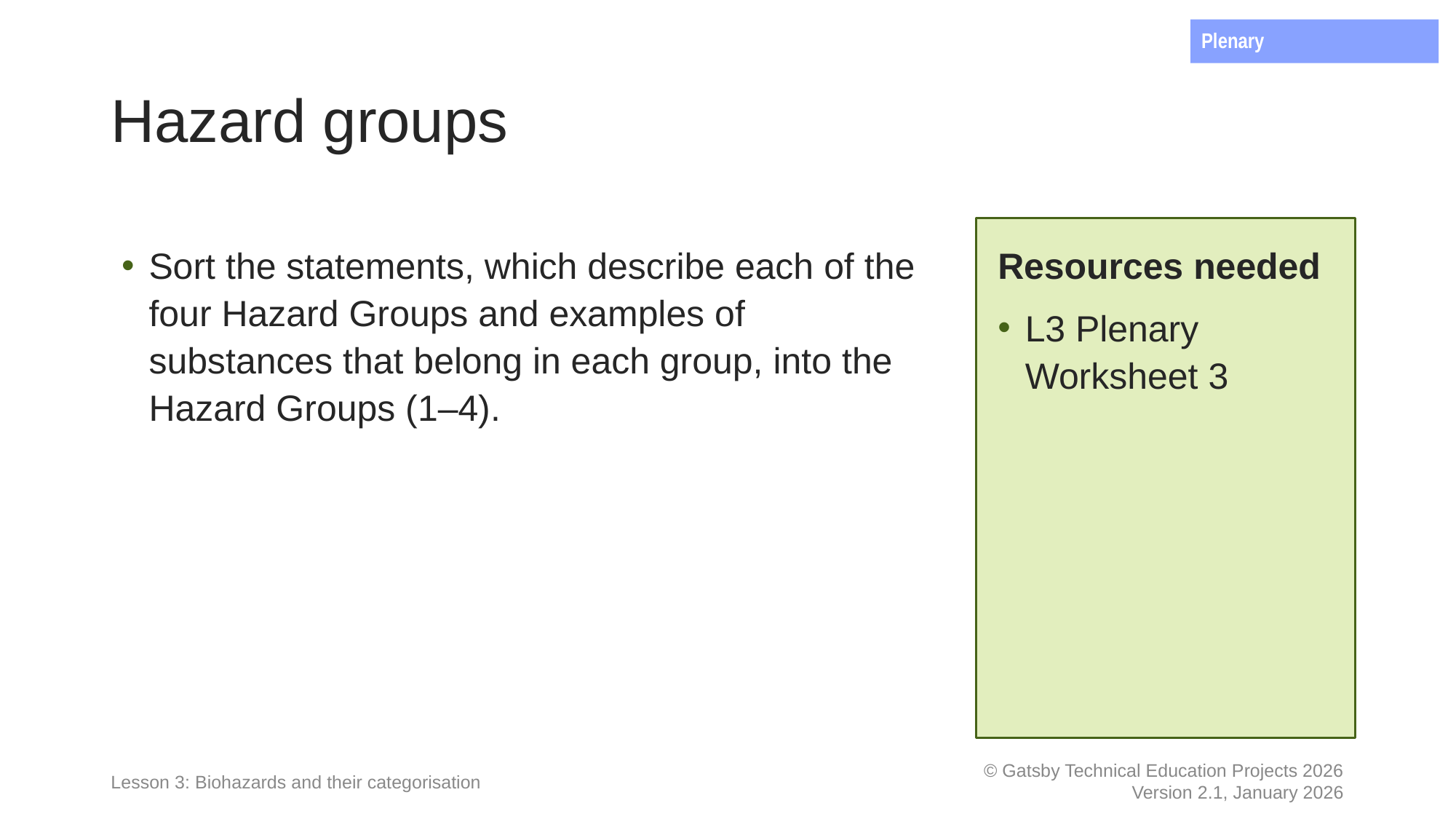

Plenary
# Hazard groups
Sort the statements, which describe each of the four Hazard Groups and examples of substances that belong in each group, into the Hazard Groups (1–4).

Resources needed
L3 Plenary Worksheet 3
Lesson 3: Biohazards and their categorisation